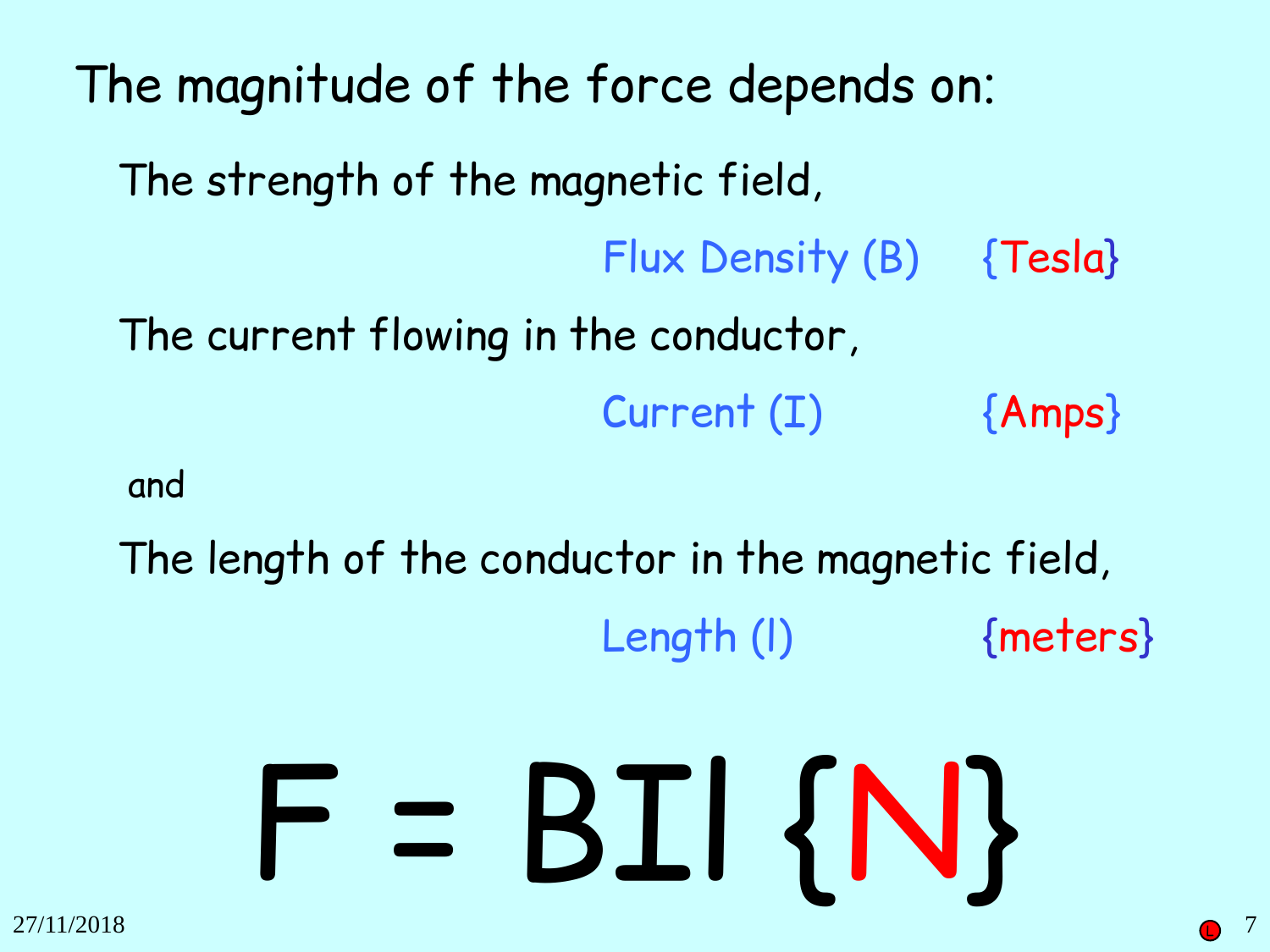

The magnitude of the force depends on:
The strength of the magnetic field,
Flux Density (B)	{Tesla}
The current flowing in the conductor,
Current (I)		{Amps}
 and
The length of the conductor in the magnetic field,
Length (l)		{meters}
F = BIl {N}
27/11/2018
7
L